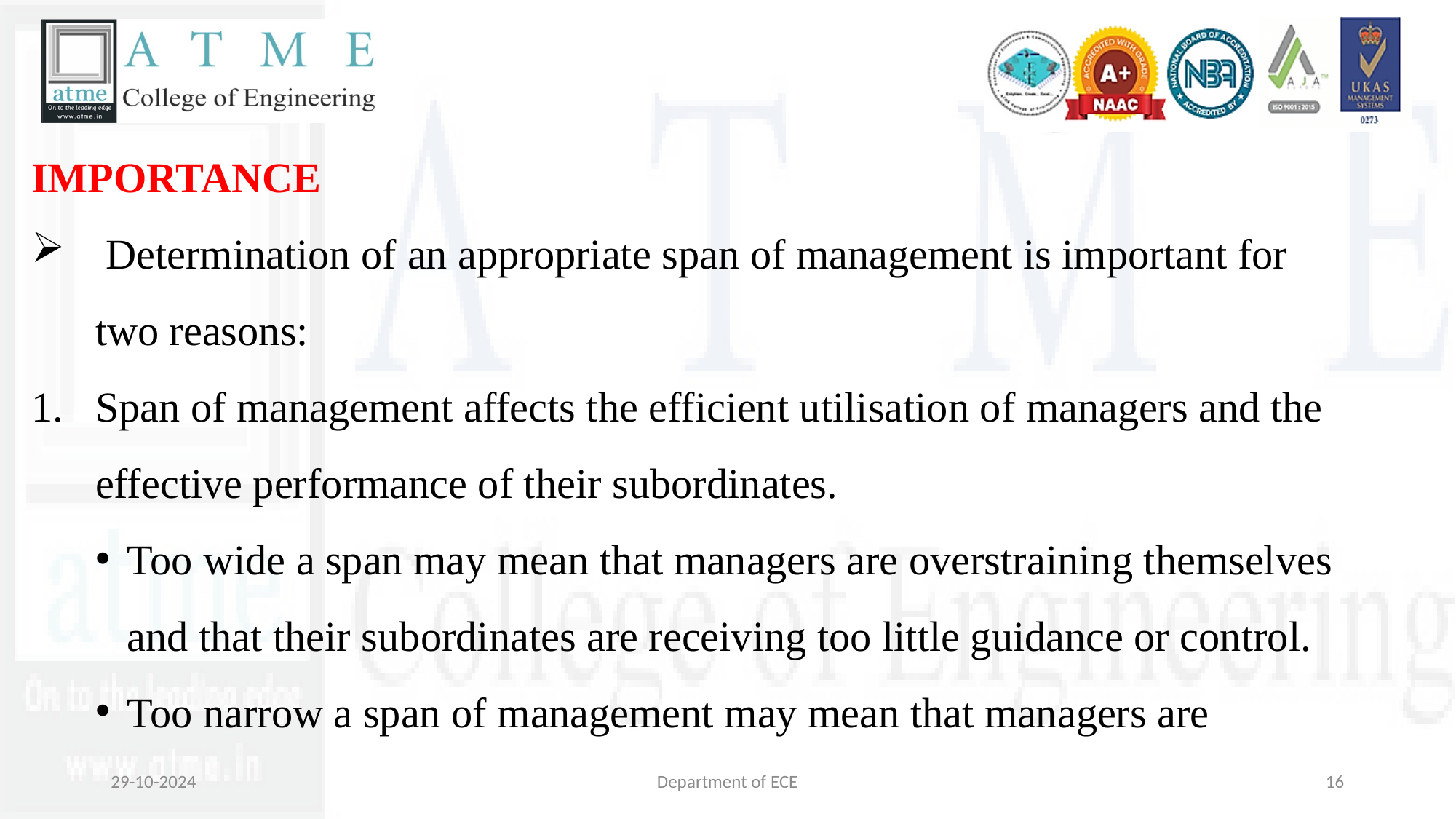

IMPORTANCE
 Determination of an appropriate span of management is important for     two reasons:
Span of management affects the efficient utilisation of managers and the effective performance of their subordinates.
Too wide a span may mean that managers are overstraining themselves and that their subordinates are receiving too little guidance or control.
Too narrow a span of management may mean that managers are

29-10-2024
Department of ECE
16